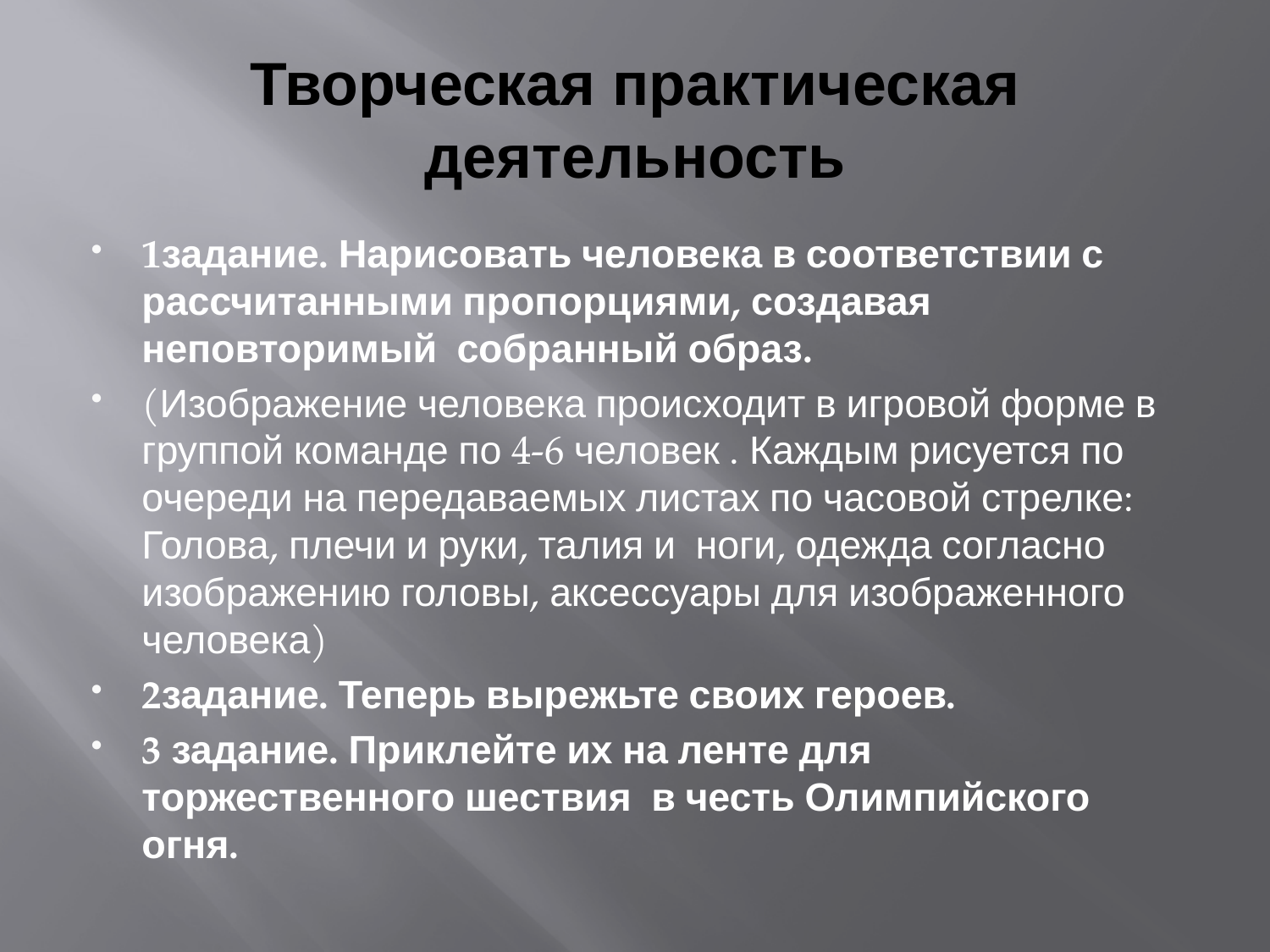

# Творческая практическая деятельность
1задание. Нарисовать человека в соответствии с рассчитанными пропорциями, создавая неповторимый  собранный образ.
(Изображение человека происходит в игровой форме в группой команде по 4-6 человек . Каждым рисуется по очереди на передаваемых листах по часовой стрелке: Голова, плечи и руки, талия и  ноги, одежда согласно изображению головы, аксессуары для изображенного человека)
2задание. Теперь вырежьте своих героев.
3 задание. Приклейте их на ленте для торжественного шествия  в честь Олимпийского огня.